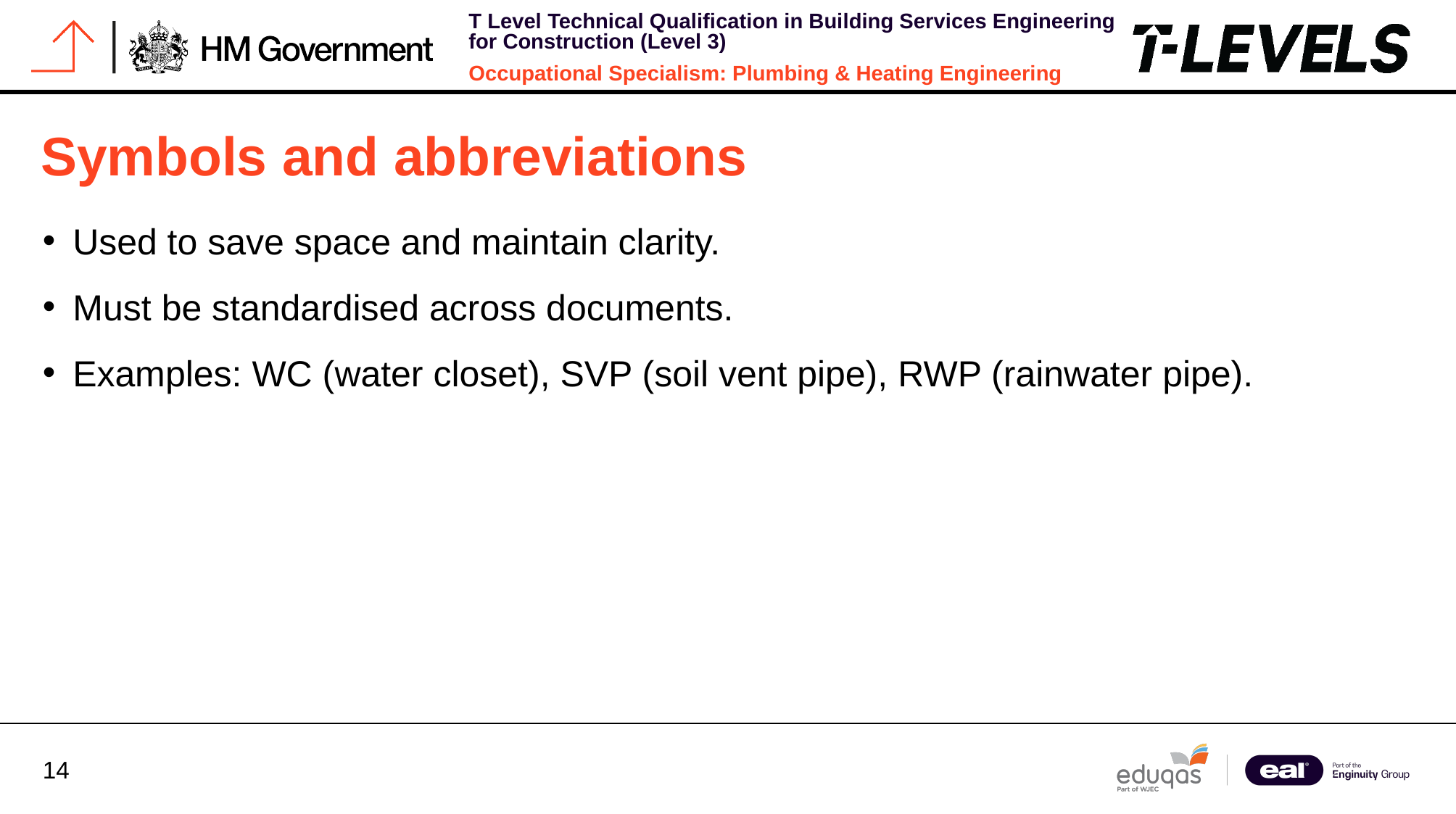

# Symbols and abbreviations
Used to save space and maintain clarity.
Must be standardised across documents.
Examples: WC (water closet), SVP (soil vent pipe), RWP (rainwater pipe).